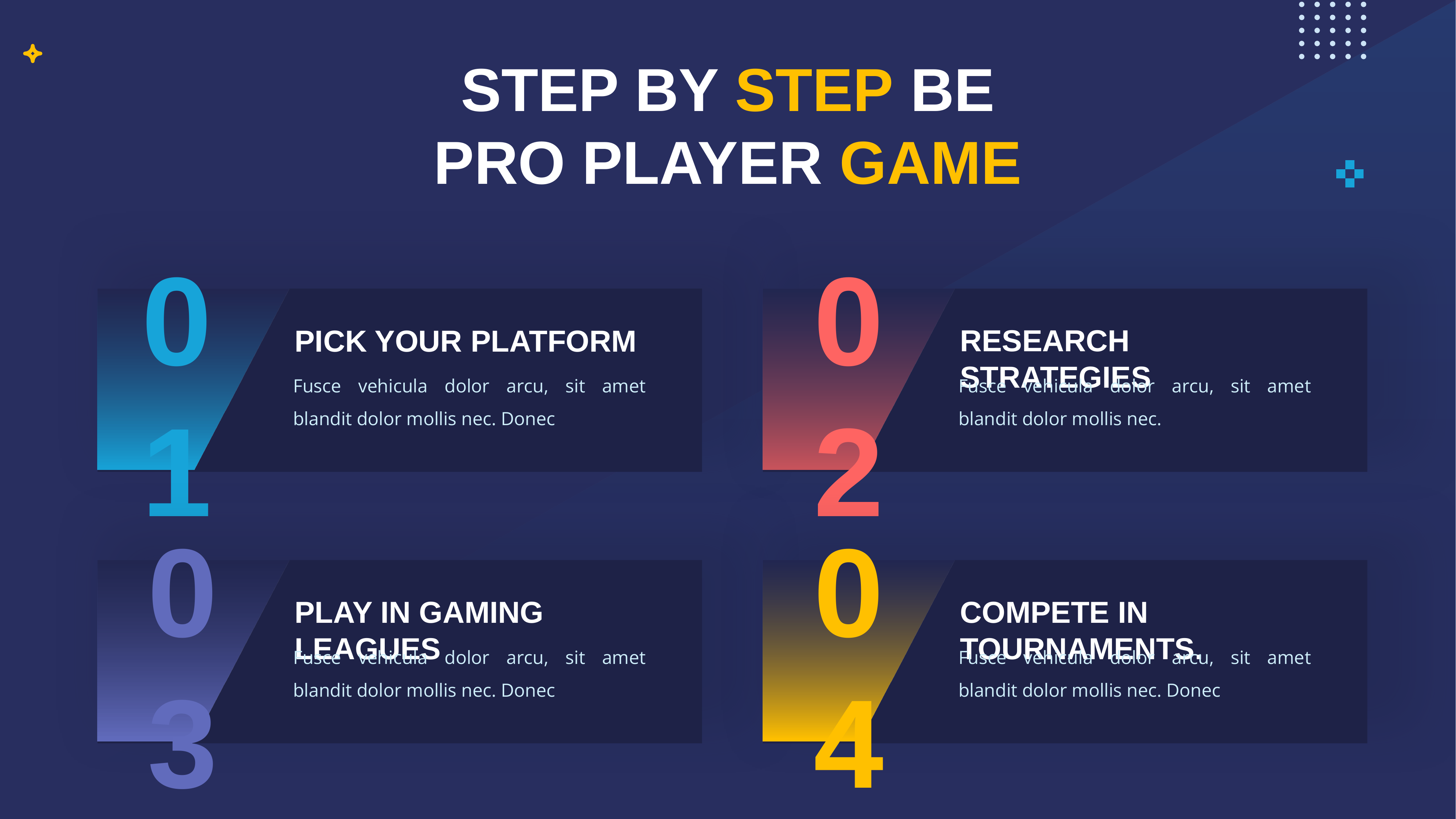

STEP BY STEP BE PRO PLAYER GAME

01
02

PICK YOUR PLATFORM
RESEARCH STRATEGIES
Fusce vehicula dolor arcu, sit amet blandit dolor mollis nec. Donec
Fusce vehicula dolor arcu, sit amet blandit dolor mollis nec.
03
04

PLAY IN GAMING LEAGUES
COMPETE IN TOURNAMENTS.
Fusce vehicula dolor arcu, sit amet blandit dolor mollis nec. Donec
Fusce vehicula dolor arcu, sit amet blandit dolor mollis nec. Donec